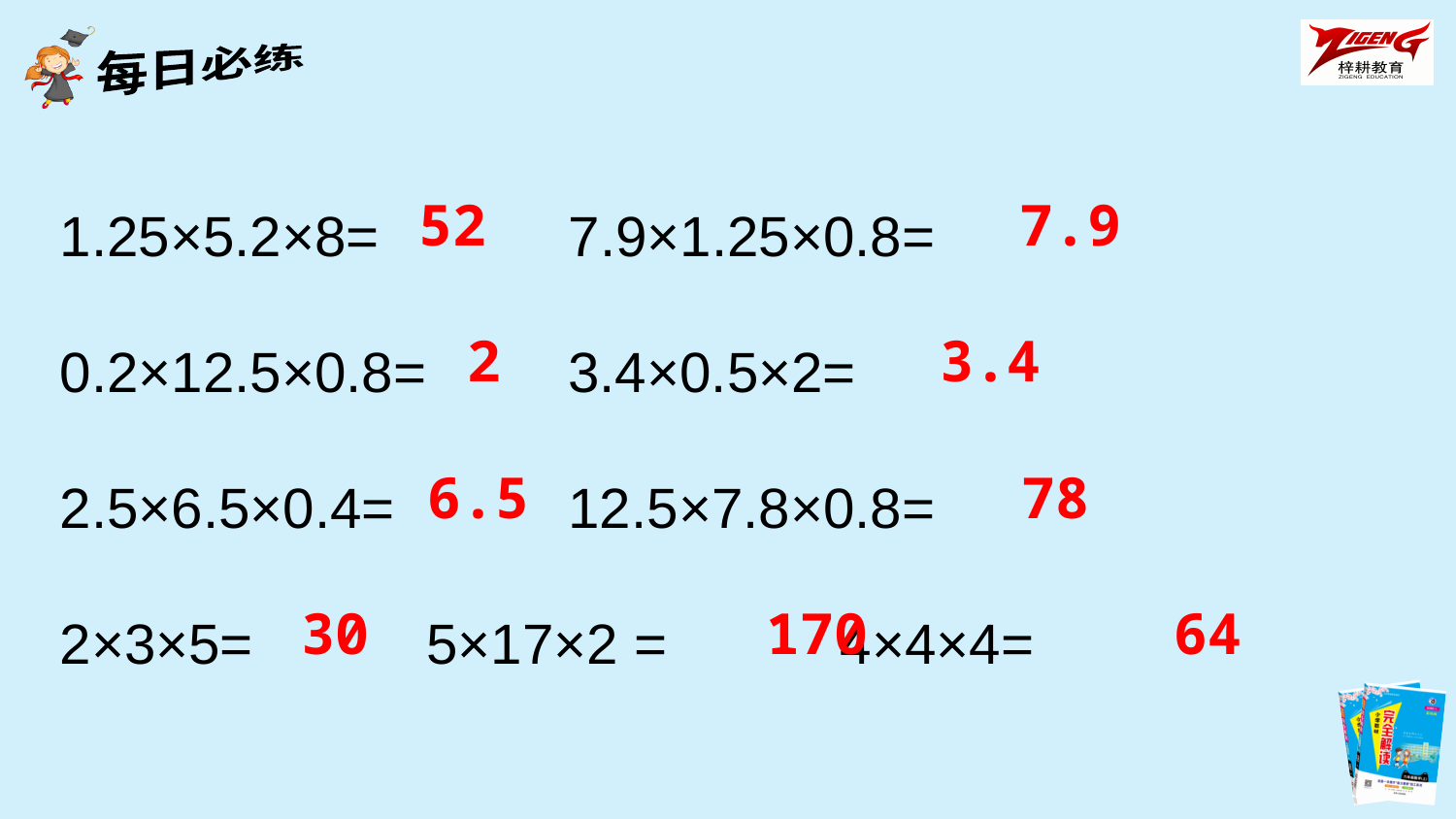

1.25×5.2×8=            7.9×1.25×0.8=　　　　0.2×12.5×0.8=         3.4×0.5×2=
2.5×6.5×0.4=           12.5×7.8×0.8=
2×3×5=           5×17×2 =           4×4×4=
52
7.9
2
3.4
6.5
78
30
170
64